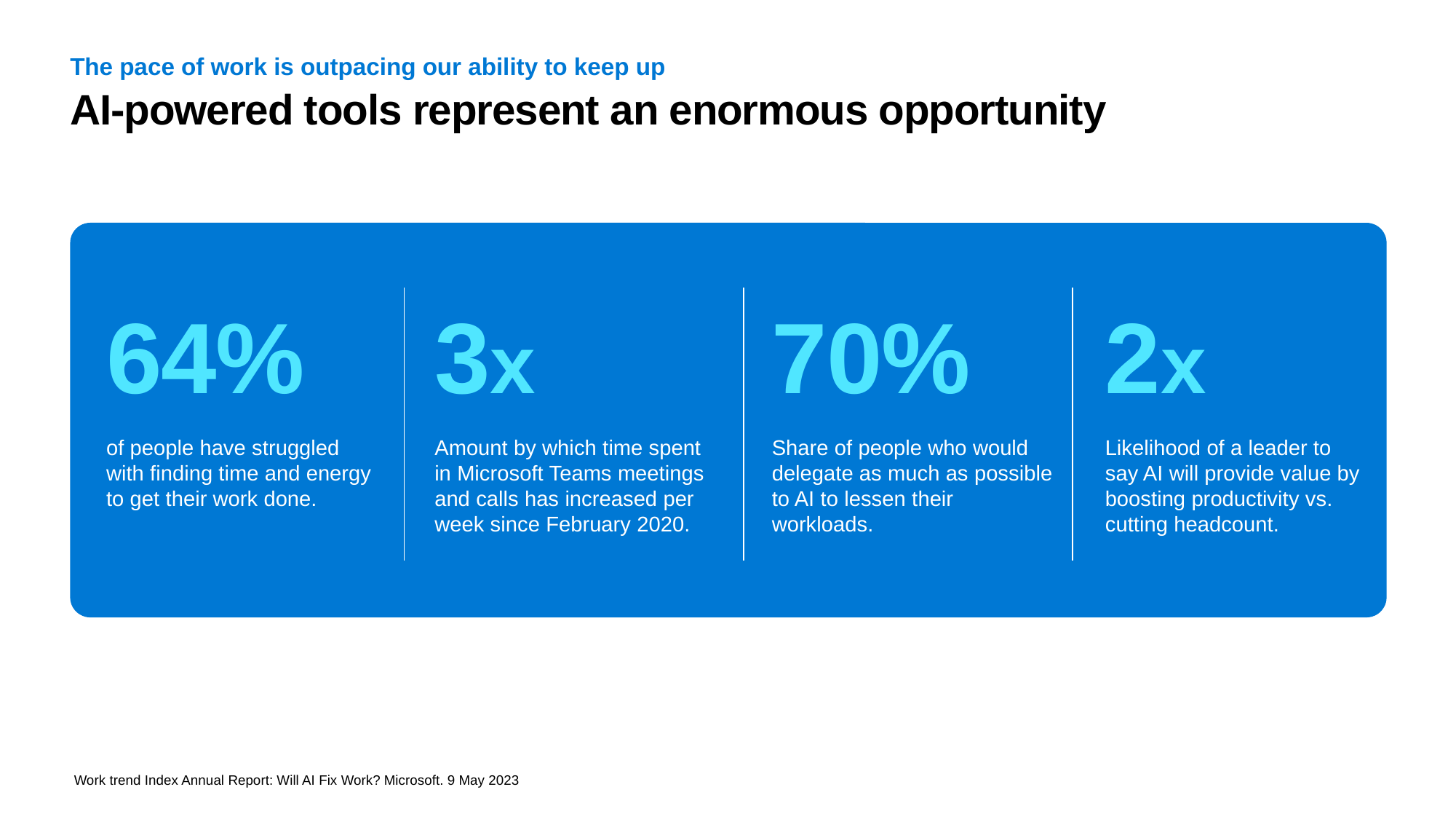

The pace of work is outpacing our ability to keep up
# AI-powered tools represent an enormous opportunity

64%
3x
70%
2x
of people have struggled with finding time and energy to get their work done.
Amount by which time spent in Microsoft Teams meetings and calls has increased per week since February 2020.
Share of people who would delegate as much as possible to AI to lessen their workloads.
Likelihood of a leader to
say AI will provide value by boosting productivity vs.
cutting headcount.
Work trend Index Annual Report: Will AI Fix Work? Microsoft. 9 May 2023